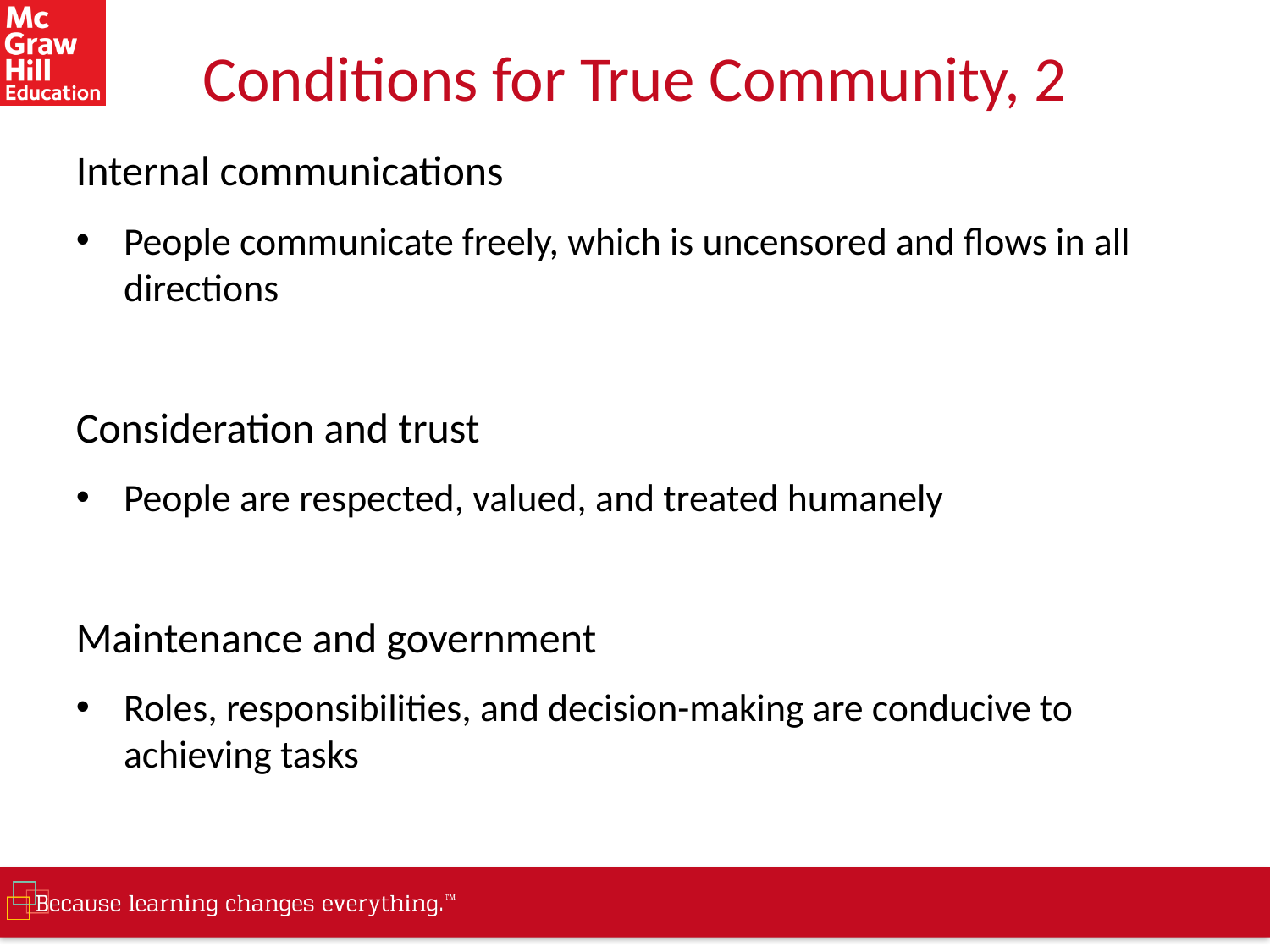

# Conditions for True Community, 2
Internal communications
People communicate freely, which is uncensored and flows in all directions

Consideration and trust
People are respected, valued, and treated humanely

Maintenance and government
Roles, responsibilities, and decision-making are conducive to achieving tasks